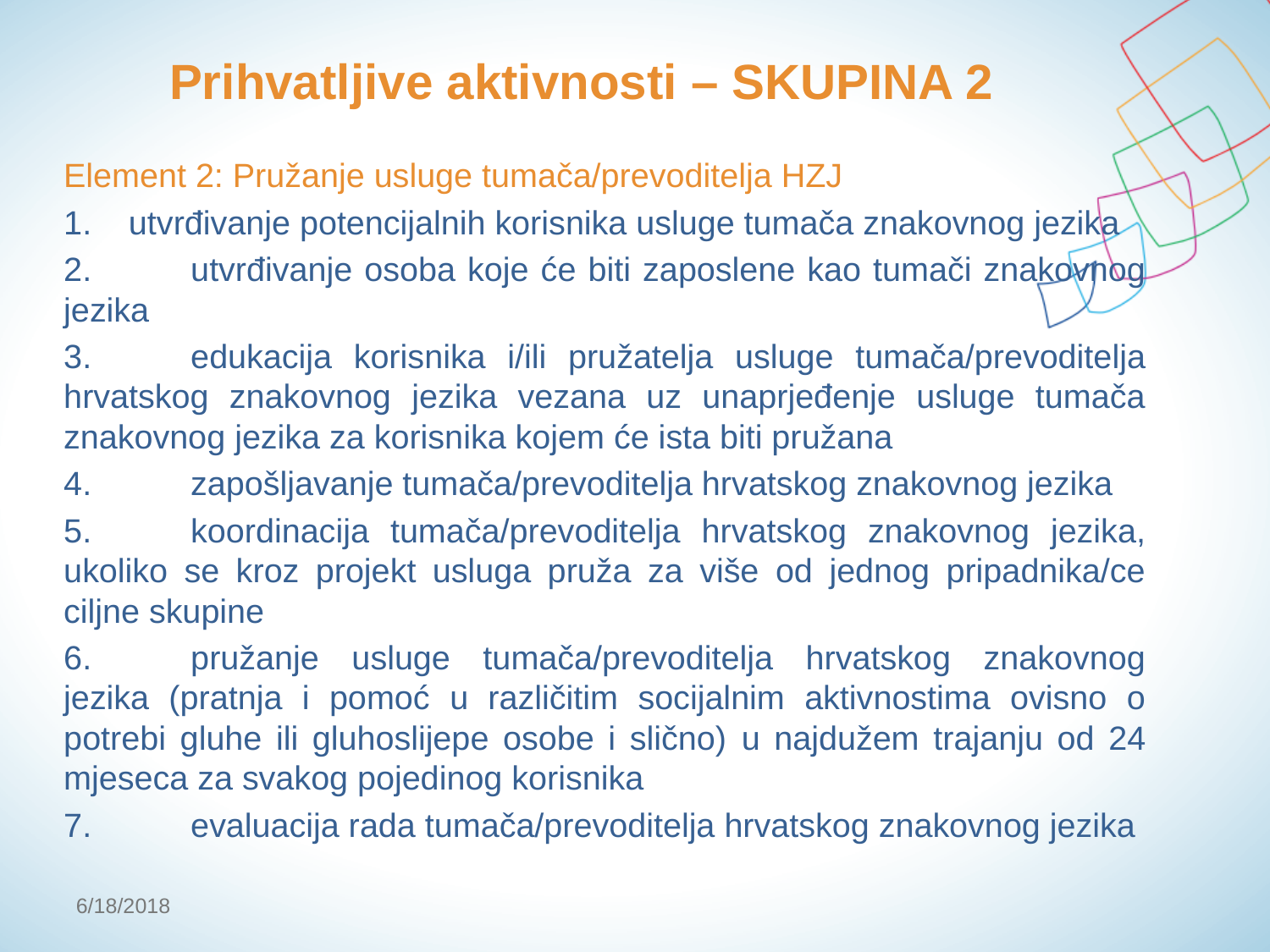

# Prihvatljive aktivnosti – SKUPINA 2
Element 2: Pružanje usluge tumača/prevoditelja HZJ
1.    utvrđivanje potencijalnih korisnika usluge tumača znakovnog jezika
2.	utvrđivanje osoba koje će biti zaposlene kao tumači znakovnog jezika
3.	edukacija korisnika i/ili pružatelja usluge tumača/prevoditelja hrvatskog znakovnog jezika vezana uz unaprjeđenje usluge tumača znakovnog jezika za korisnika kojem će ista biti pružana
4.	zapošljavanje tumača/prevoditelja hrvatskog znakovnog jezika
5.	koordinacija tumača/prevoditelja hrvatskog znakovnog jezika, ukoliko se kroz projekt usluga pruža za više od jednog pripadnika/ce ciljne skupine
6.	pružanje usluge tumača/prevoditelja hrvatskog znakovnog jezika (pratnja i pomoć u različitim socijalnim aktivnostima ovisno o potrebi gluhe ili gluhoslijepe osobe i slično) u najdužem trajanju od 24 mjeseca za svakog pojedinog korisnika
7.	evaluacija rada tumača/prevoditelja hrvatskog znakovnog jezika